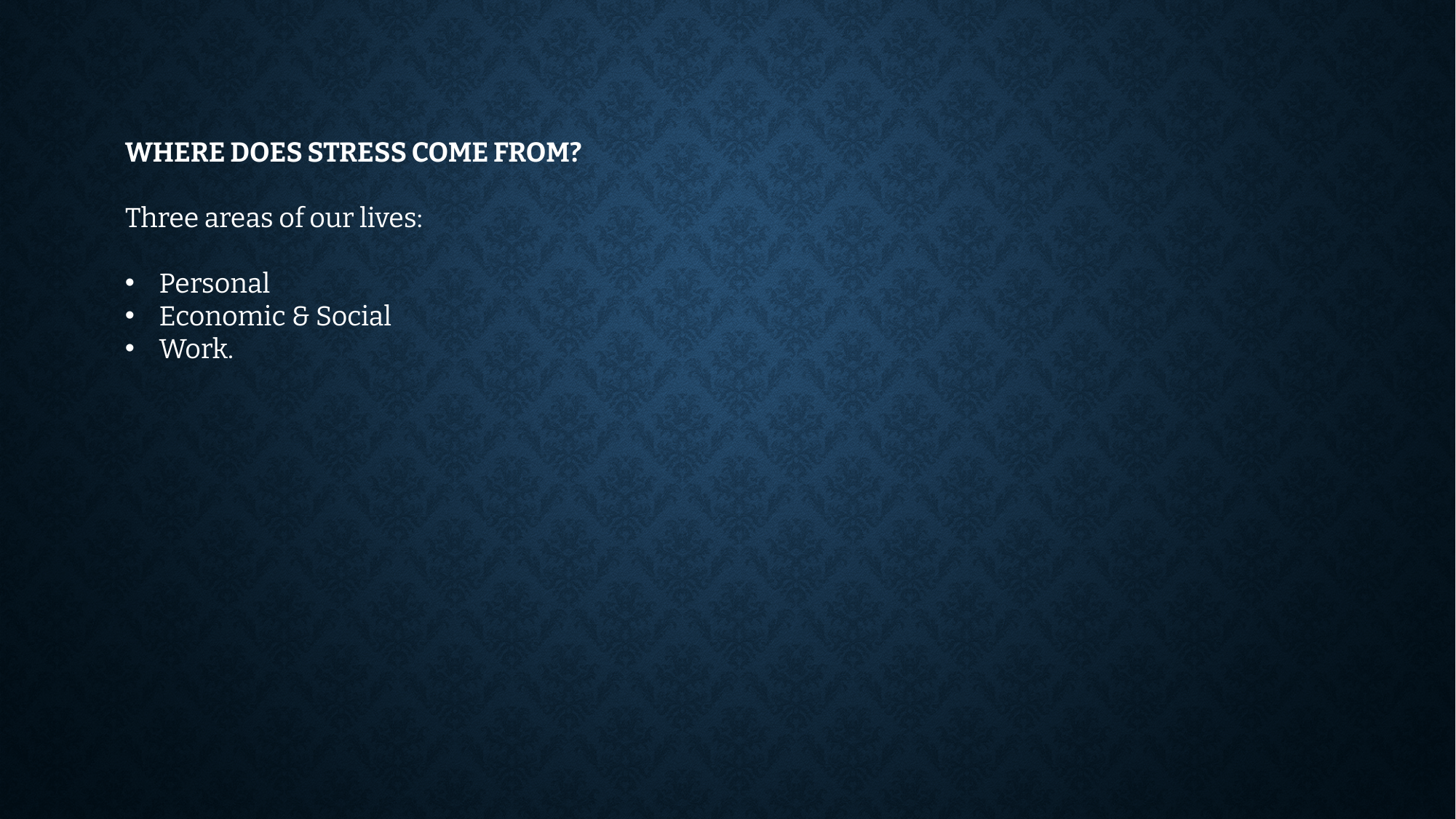

WHERE DOES STRESS COME FROM?

Three areas of our lives:

Personal
Economic & Social
Work.